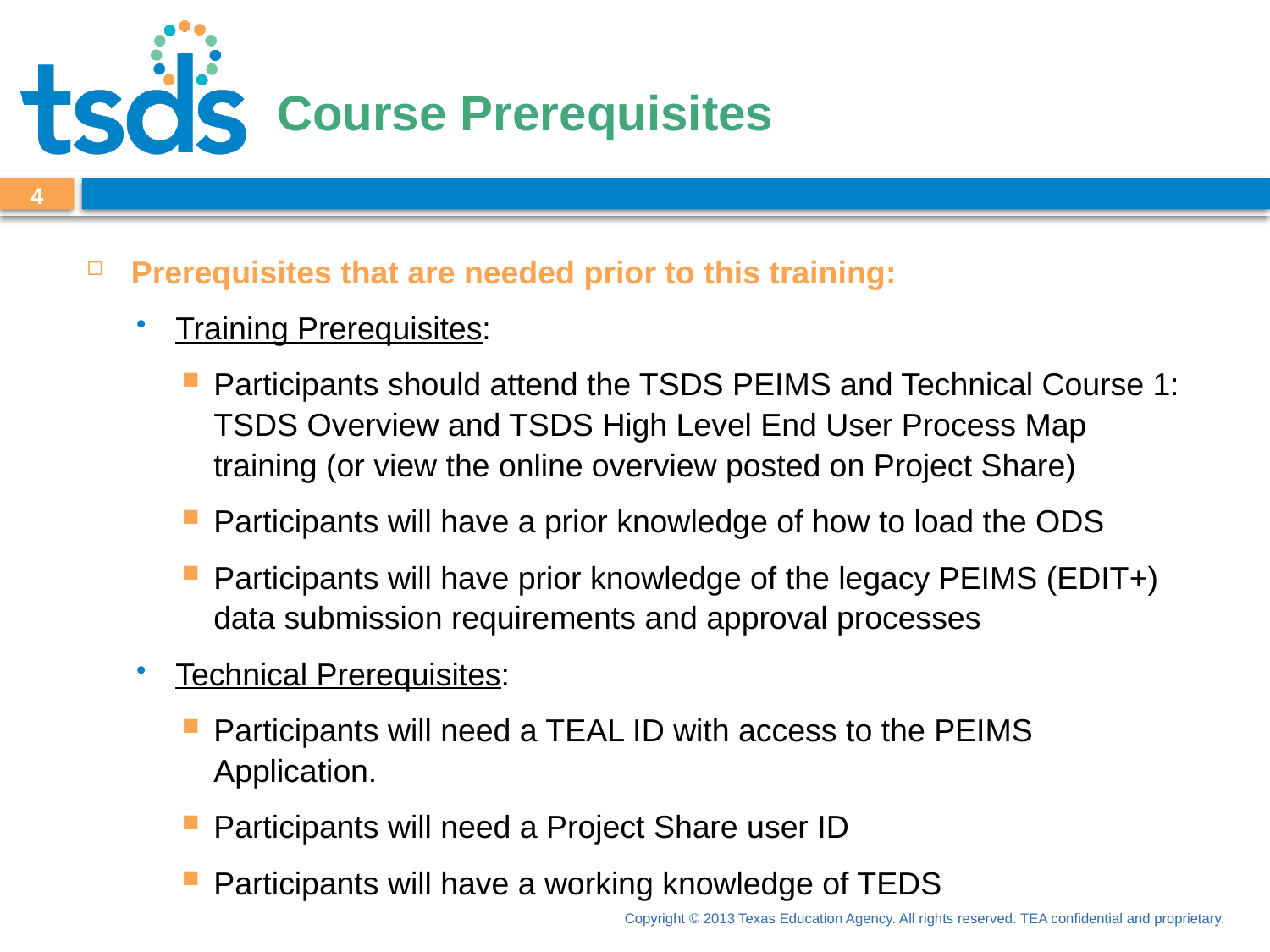

# Course Prerequisites
4
Prerequisites that are needed prior to this training:
Training Prerequisites:
Participants should attend the TSDS PEIMS and Technical Course 1: TSDS Overview and TSDS High Level End User Process Map training (or view the online overview posted on Project Share)
Participants will have a prior knowledge of how to load the ODS
Participants will have prior knowledge of the legacy PEIMS (EDIT+) data submission requirements and approval processes
Technical Prerequisites:
Participants will need a TEAL ID with access to the PEIMS Application.
Participants will need a Project Share user ID
Participants will have a working knowledge of TEDS